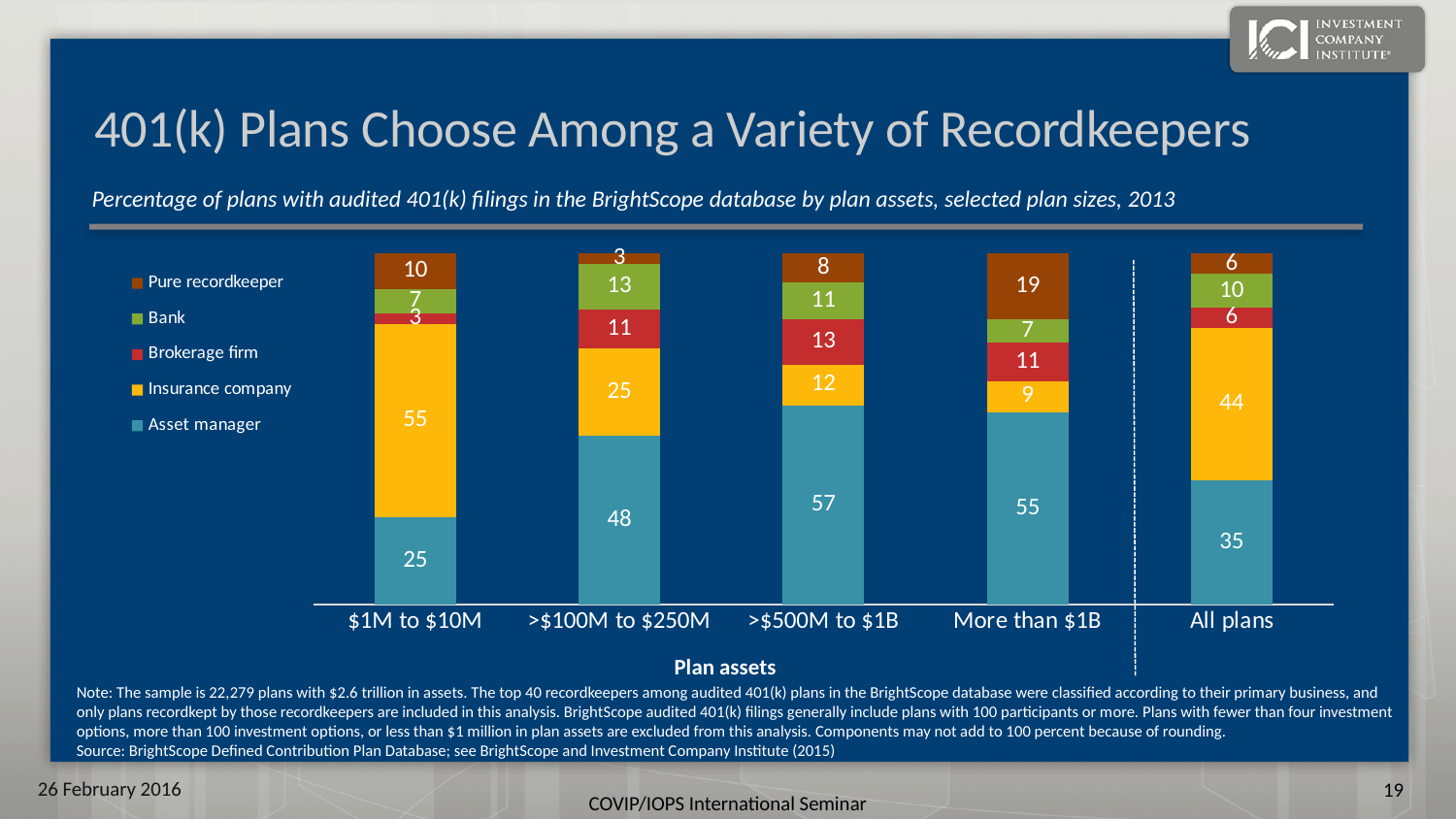

# 401(k) Plans Choose Among a Variety of Recordkeepers
Percentage of plans with audited 401(k) filings in the BrightScope database by plan assets, selected plan sizes, 2013

### Chart

| Category | Asset manager | Insurance company | Brokerage firm | Bank | Pure recordkeeper |
|---|---|---|---|---|---|
| $1M to $10M | 25.0 | 55.0 | 3.0 | 7.0 | 10.0 |
| >$100M to $250M | 48.0 | 25.0 | 11.0 | 13.0 | 2.9 |
| >$500M to $1B | 56.8 | 11.6 | 12.9 | 10.5 | 8.2 |
| More than $1B | 54.9 | 8.7 | 11.0 | 6.6 | 18.8 |
| All plans | 35.4 | 43.5 | 5.6 | 9.7 | 5.8 |
Plan assets
Note: The sample is 22,279 plans with $2.6 trillion in assets. The top 40 recordkeepers among audited 401(k) plans in the BrightScope database were classified according to their primary business, and only plans recordkept by those recordkeepers are included in this analysis. BrightScope audited 401(k) filings generally include plans with 100 participants or more. Plans with fewer than four investment options, more than 100 investment options, or less than $1 million in plan assets are excluded from this analysis. Components may not add to 100 percent because of rounding.
Source: BrightScope Defined Contribution Plan Database; see BrightScope and Investment Company Institute (2015)

26 February 2016
19
COVIP/IOPS International Seminar